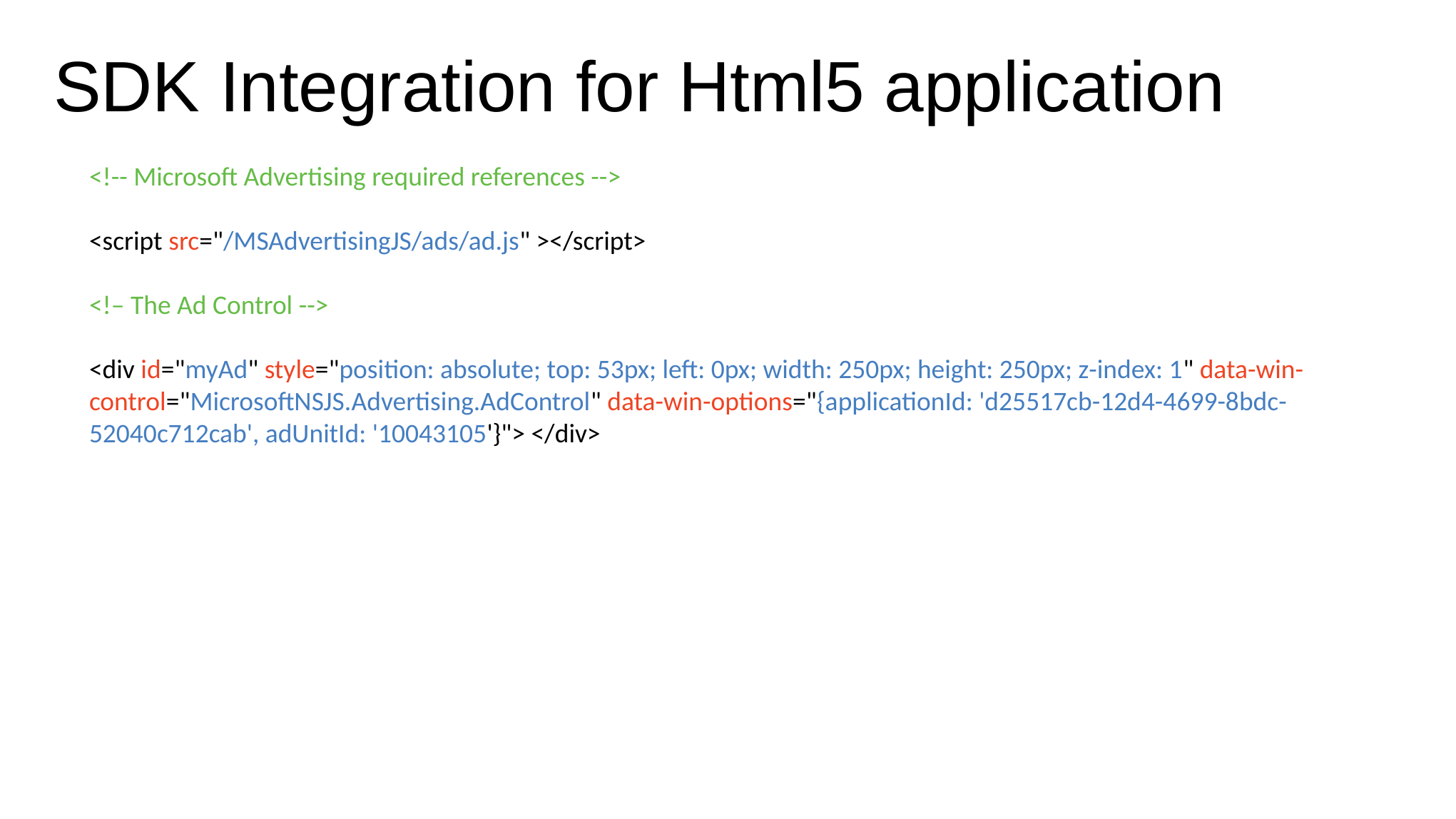

# SDK Integration for Html5 application
<!-- Microsoft Advertising required references -->

<script src="/MSAdvertisingJS/ads/ad.js" ></script>
<!– The Ad Control -->

<div id="myAd" style="position: absolute; top: 53px; left: 0px; width: 250px; height: 250px; z-index: 1" data-win-control="MicrosoftNSJS.Advertising.AdControl" data-win-options="{applicationId: 'd25517cb-12d4-4699-8bdc-52040c712cab', adUnitId: '10043105'}"> </div>